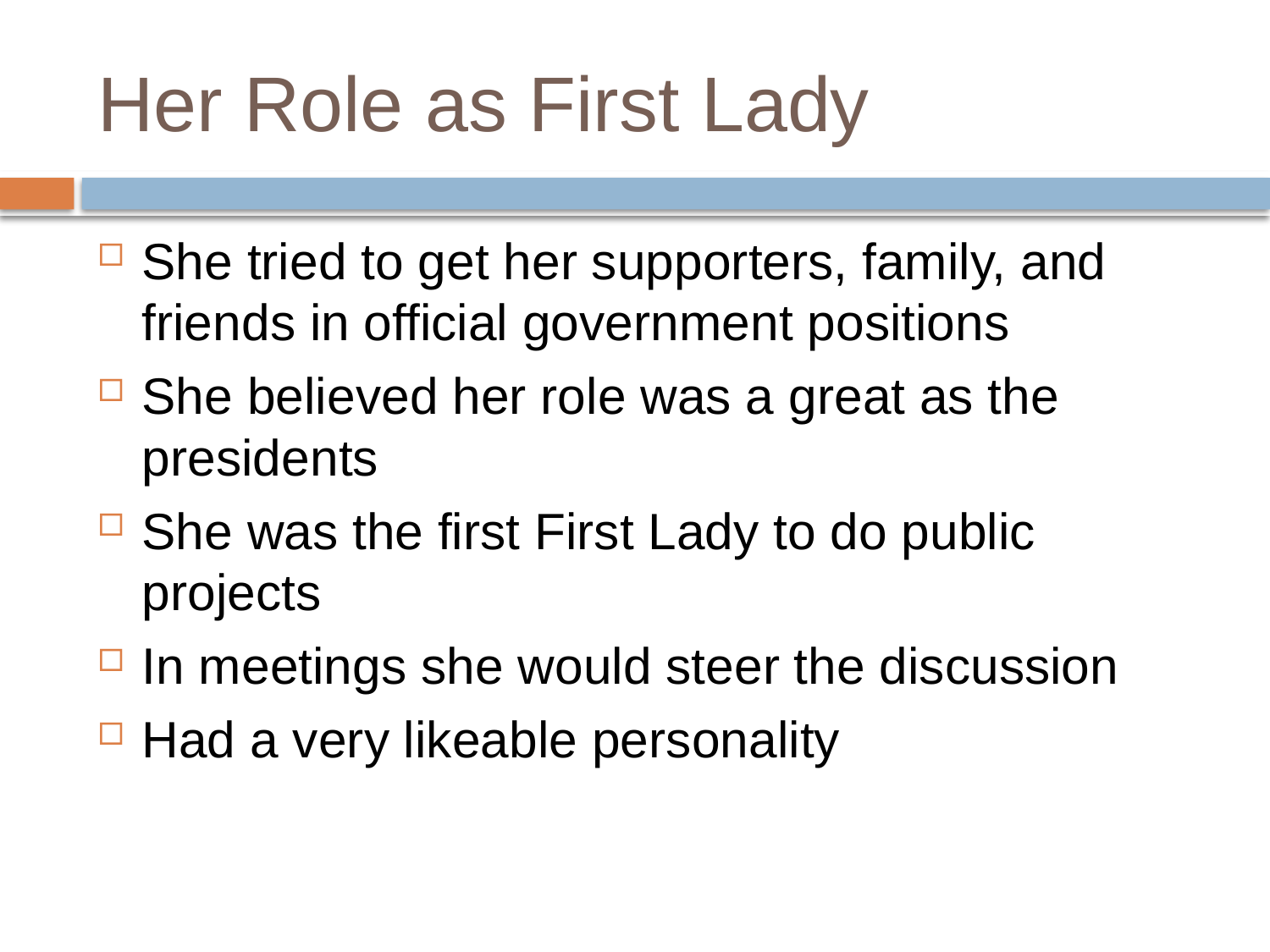

# Her Role as First Lady
She tried to get her supporters, family, and friends in official government positions
She believed her role was a great as the presidents
She was the first First Lady to do public projects
In meetings she would steer the discussion
Had a very likeable personality